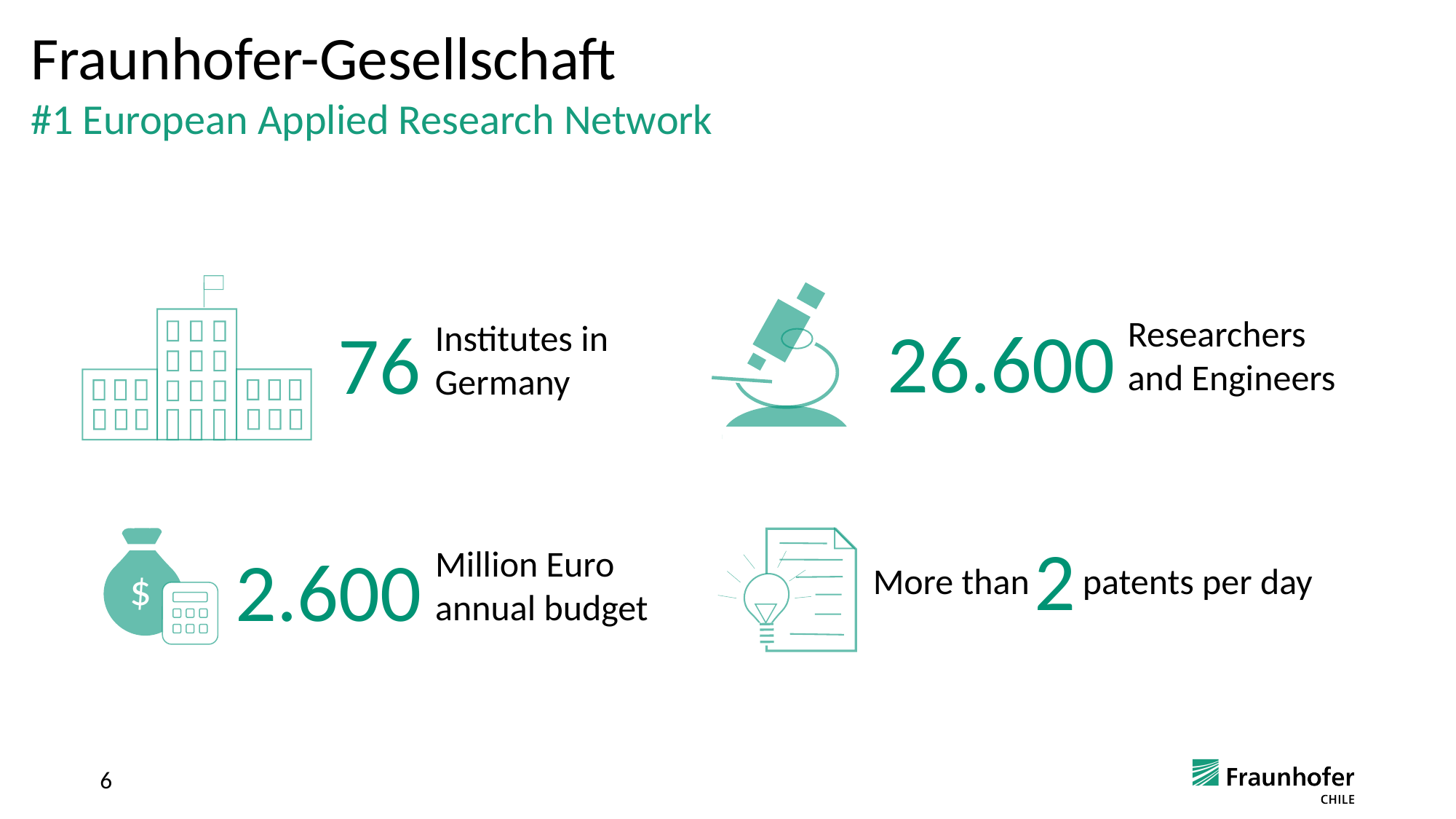

Fraunhofer-Gesellschaft
#1 European Applied Research Network

Researchers and Engineers
26.600
76
Institutes in Germany

$

2
patents per day
More than

2.600
Million Euro annual budget